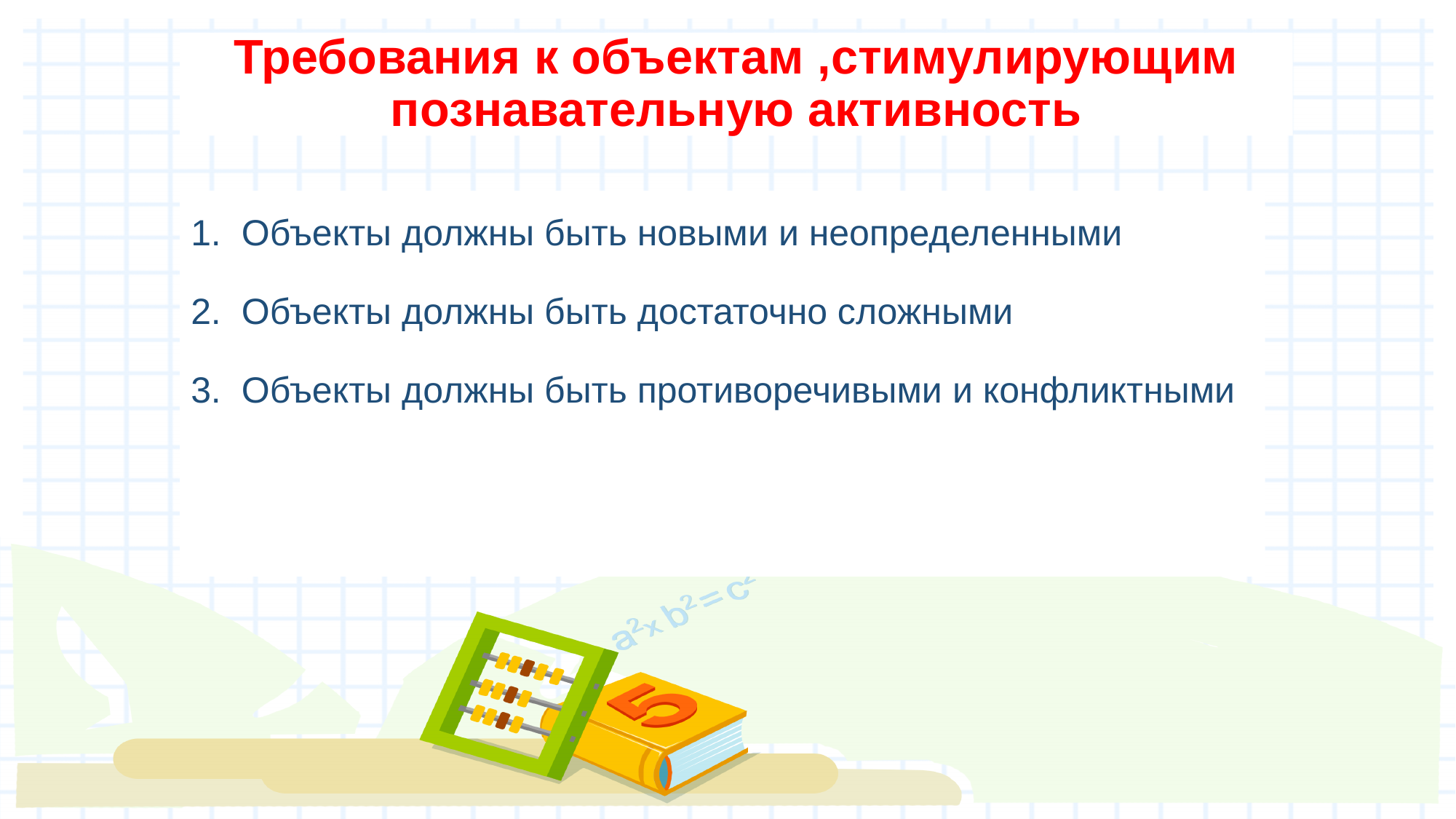

Требования к объектам ,стимулирующим познавательную активность
# 1.  Объекты должны быть новыми и неопределенными 2.  Объекты должны быть достаточно сложными 3.  Объекты должны быть противоречивыми и конфликтными